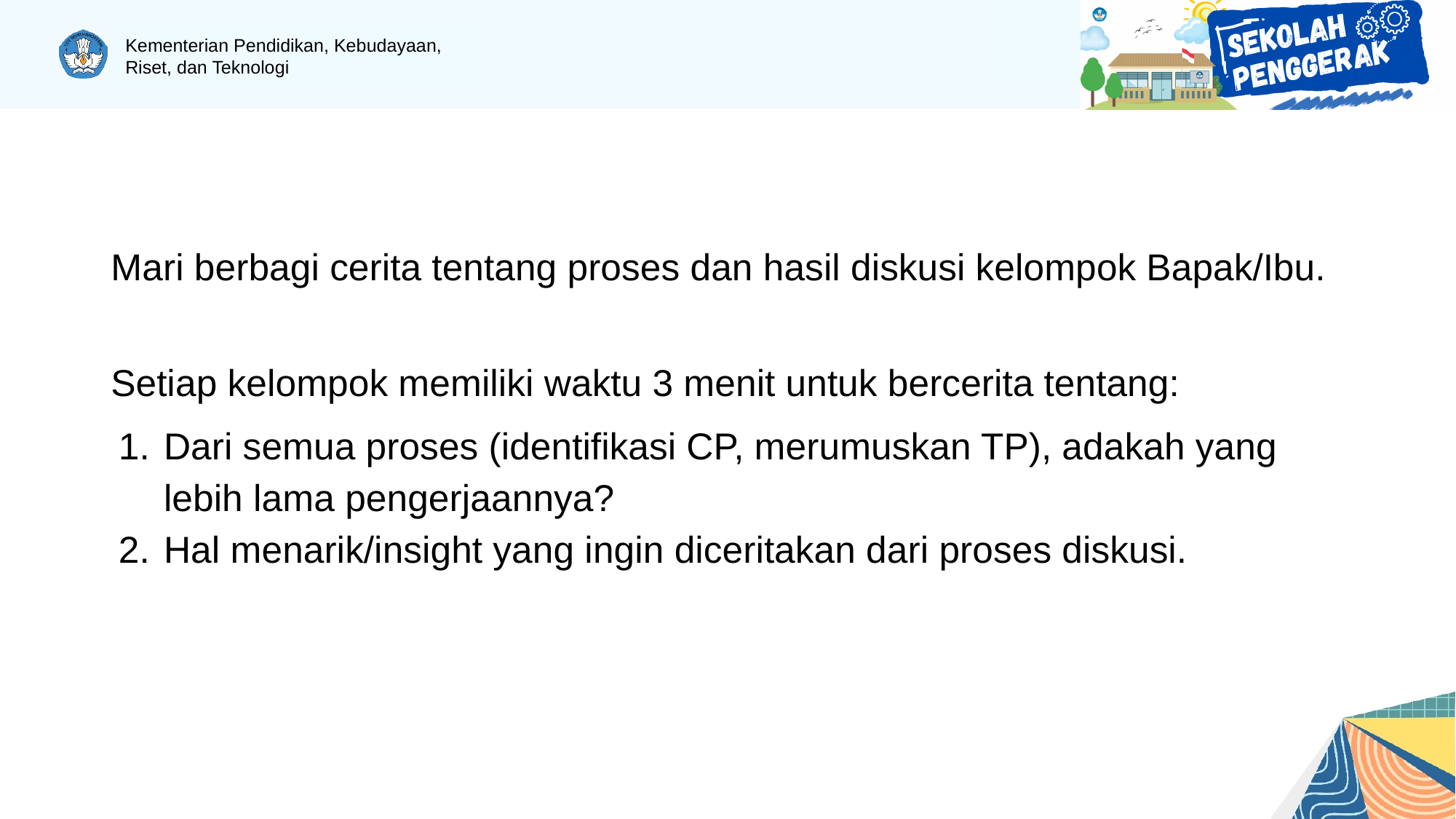

Mari berbagi cerita tentang proses dan hasil diskusi kelompok Bapak/Ibu.

Setiap kelompok memiliki waktu 3 menit untuk bercerita tentang:
Dari semua proses (identifikasi CP, merumuskan TP), adakah yang lebih lama pengerjaannya?
Hal menarik/insight yang ingin diceritakan dari proses diskusi.